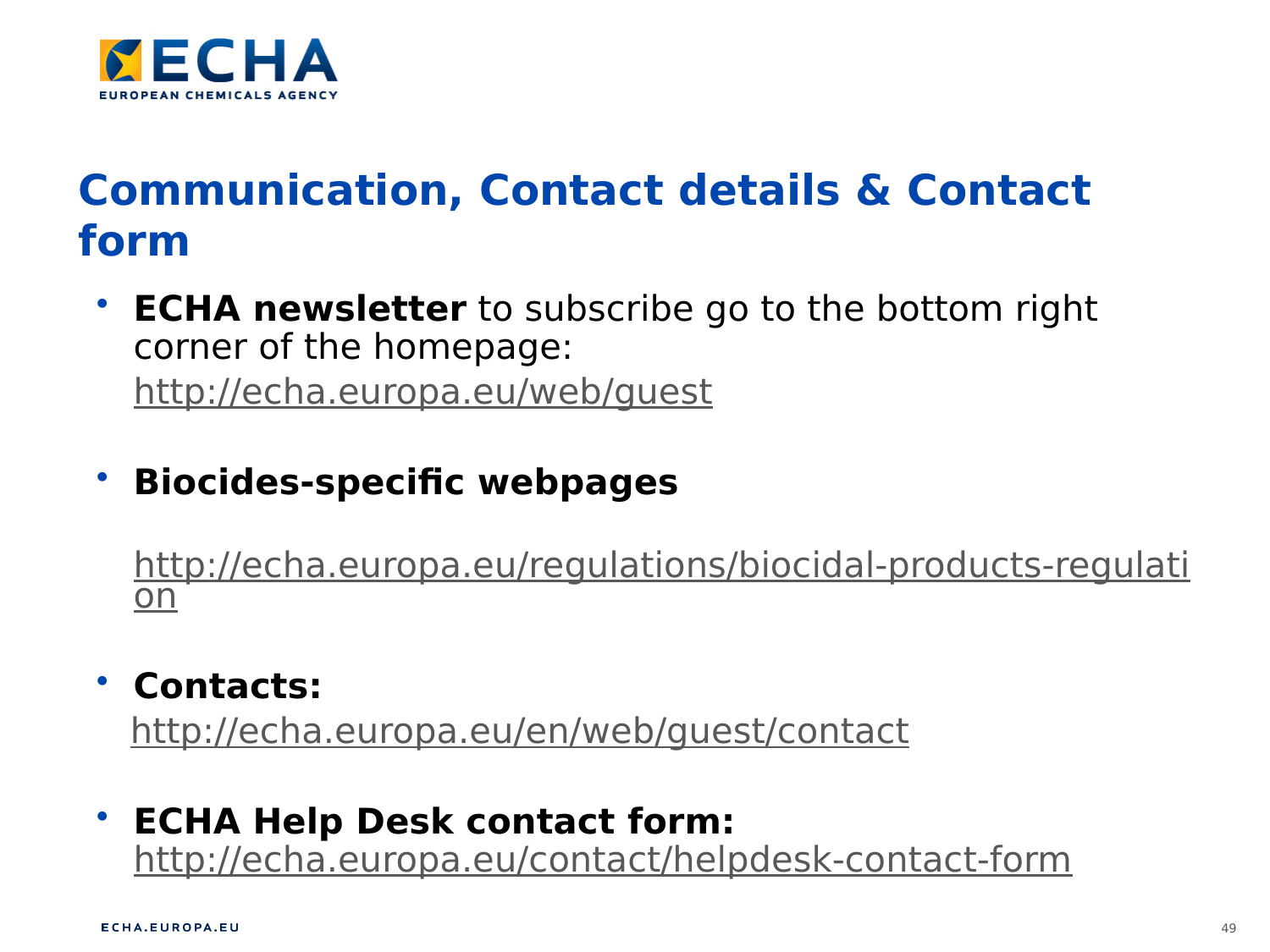

ECHA newsletter to subscribe go to the bottom right corner of the homepage:
	http://echa.europa.eu/web/guest

Biocides-specific webpages
	http://echa.europa.eu/regulations/biocidal-products-regulation

Contacts:
   http://echa.europa.eu/en/web/guest/contact

ECHA Help Desk contact form: http://echa.europa.eu/contact/helpdesk-contact-form

Communication, Contact details & Contact form
49